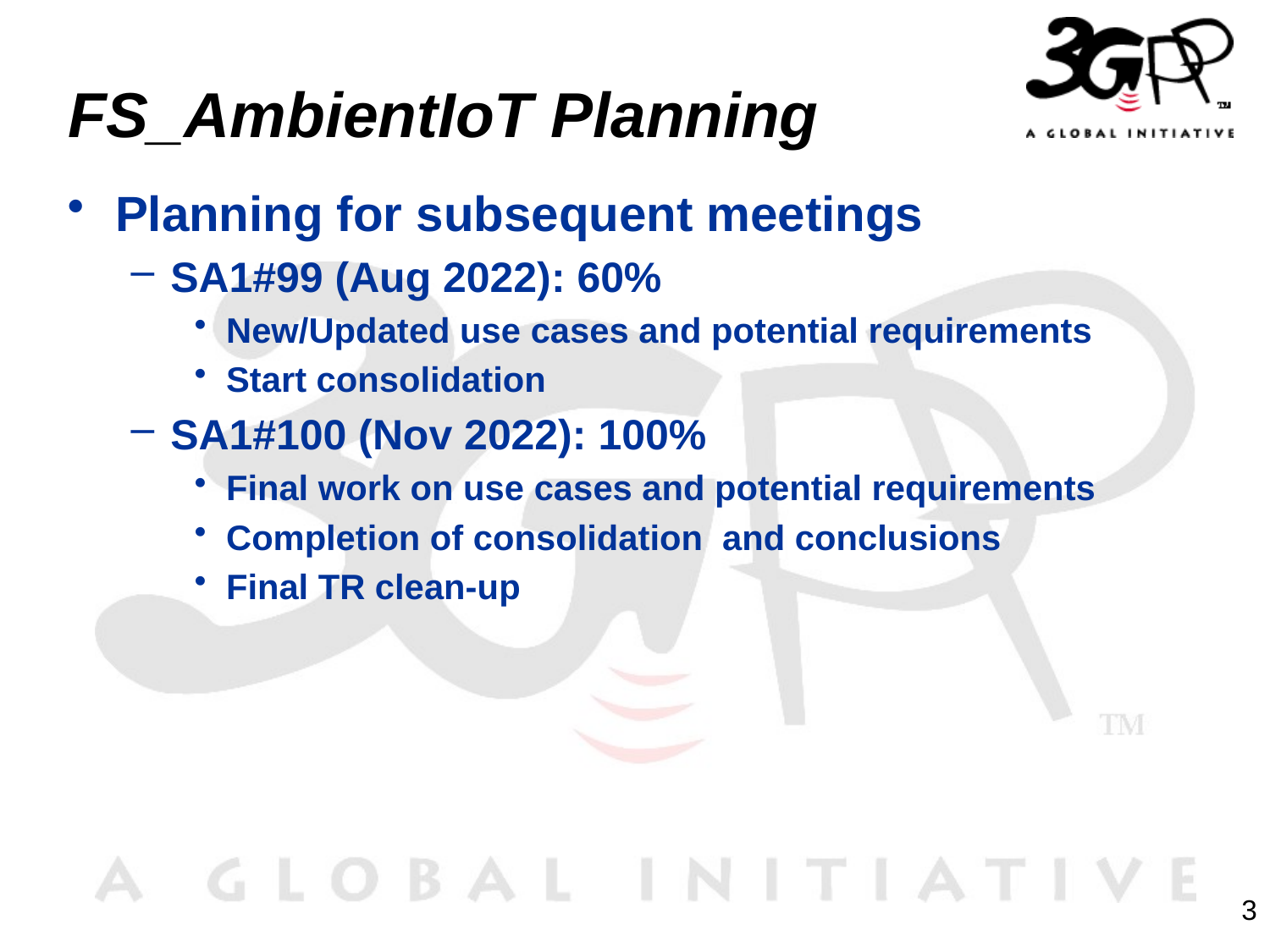

# FS_AmbientIoT Planning
Planning for subsequent meetings
SA1#99 (Aug 2022): 60%
New/Updated use cases and potential requirements
Start consolidation
SA1#100 (Nov 2022): 100%
Final work on use cases and potential requirements
Completion of consolidation  and conclusions
Final TR clean-up
3